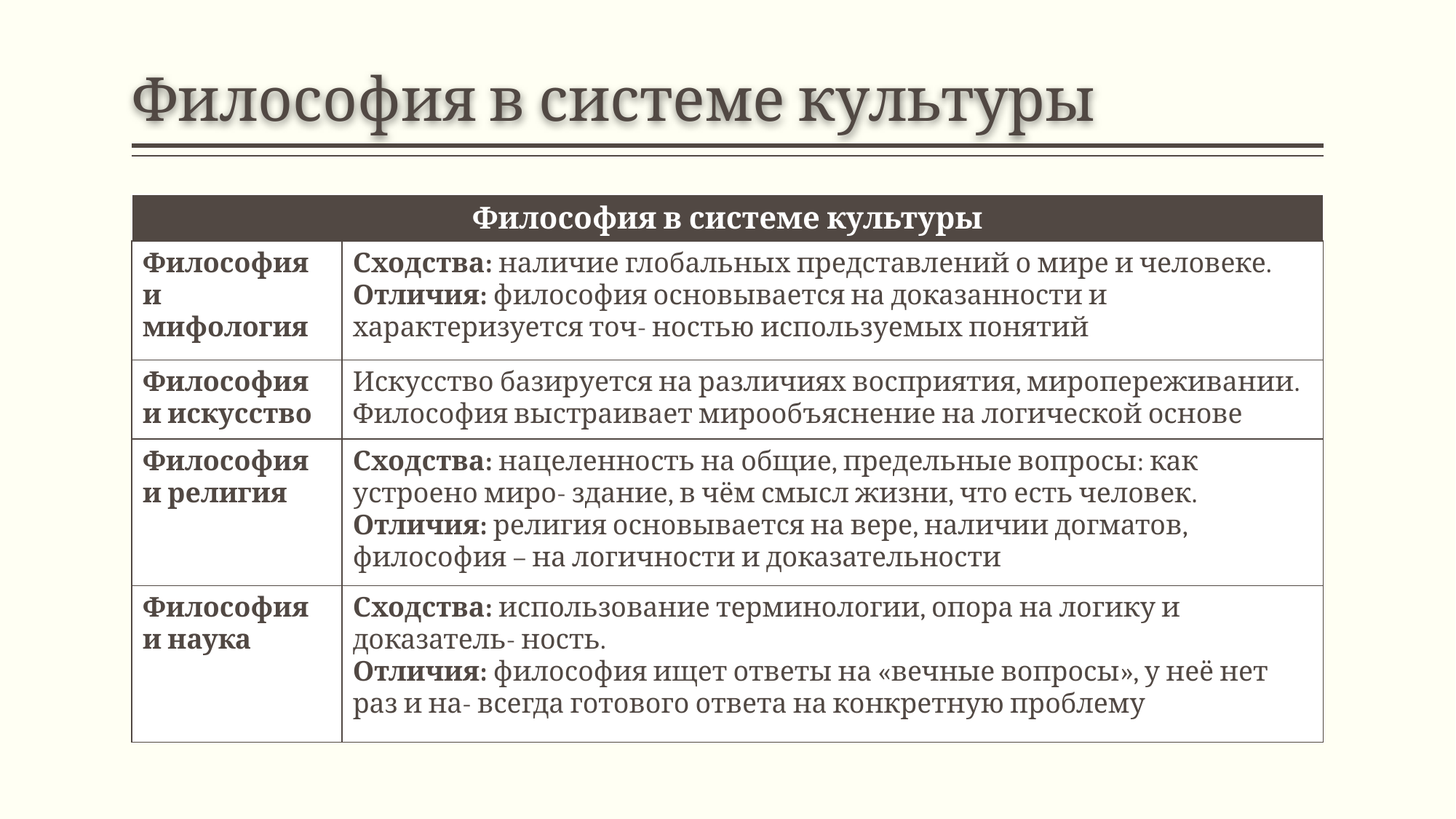

# Философия в системе культуры
| Философия в системе культуры |  |
| --- | --- |
| Философия и мифология | Сходства: наличие глобальных представлений о мире и человеке. Отличия: философия основывается на доказанности и характеризуется точ- ностью используемых понятий |
| Философия и искусство | Искусство базируется на различиях восприятия, миропереживании. Философия выстраивает мирообъяснение на логической основе |
| Философия и религия | Сходства: нацеленность на общие, предельные вопросы: как устроено миро- здание, в чём смысл жизни, что есть человек. Отличия: религия основывается на вере, наличии догматов, философия – на логичности и доказательности |
| Философия и наука | Сходства: использование терминологии, опора на логику и доказатель- ность. Отличия: философия ищет ответы на «вечные вопросы», у неё нет раз и на- всегда готового ответа на конкретную проблему |